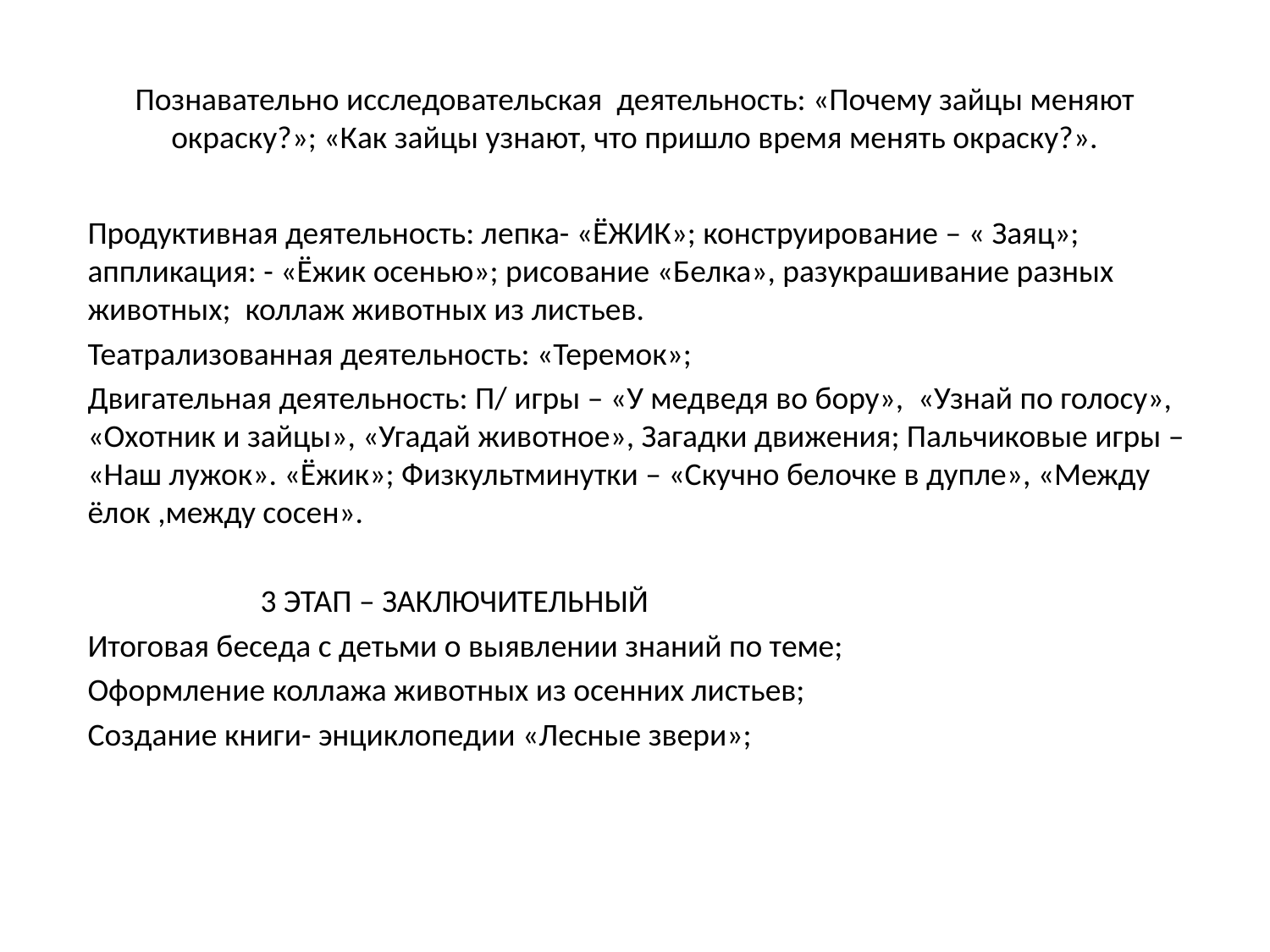

# Познавательно исследовательская  деятельность: «Почему зайцы меняют окраску?»; «Как зайцы узнают, что пришло время менять окраску?».
Продуктивная деятельность: лепка- «ЁЖИК»; конструирование – « Заяц»; аппликация: - «Ёжик осенью»; рисование «Белка», разукрашивание разных животных;  коллаж животных из листьев.
Театрализованная деятельность: «Теремок»;
Двигательная деятельность: П/ игры – «У медведя во бору»,  «Узнай по голосу», «Охотник и зайцы», «Угадай животное», Загадки движения; Пальчиковые игры – «Наш лужок». «Ёжик»; Физкультминутки – «Скучно белочке в дупле», «Между ёлок ,между сосен».

                        3 ЭТАП – ЗАКЛЮЧИТЕЛЬНЫЙ
Итоговая беседа с детьми о выявлении знаний по теме;
Оформление коллажа животных из осенних листьев;
Создание книги- энциклопедии «Лесные звери»;